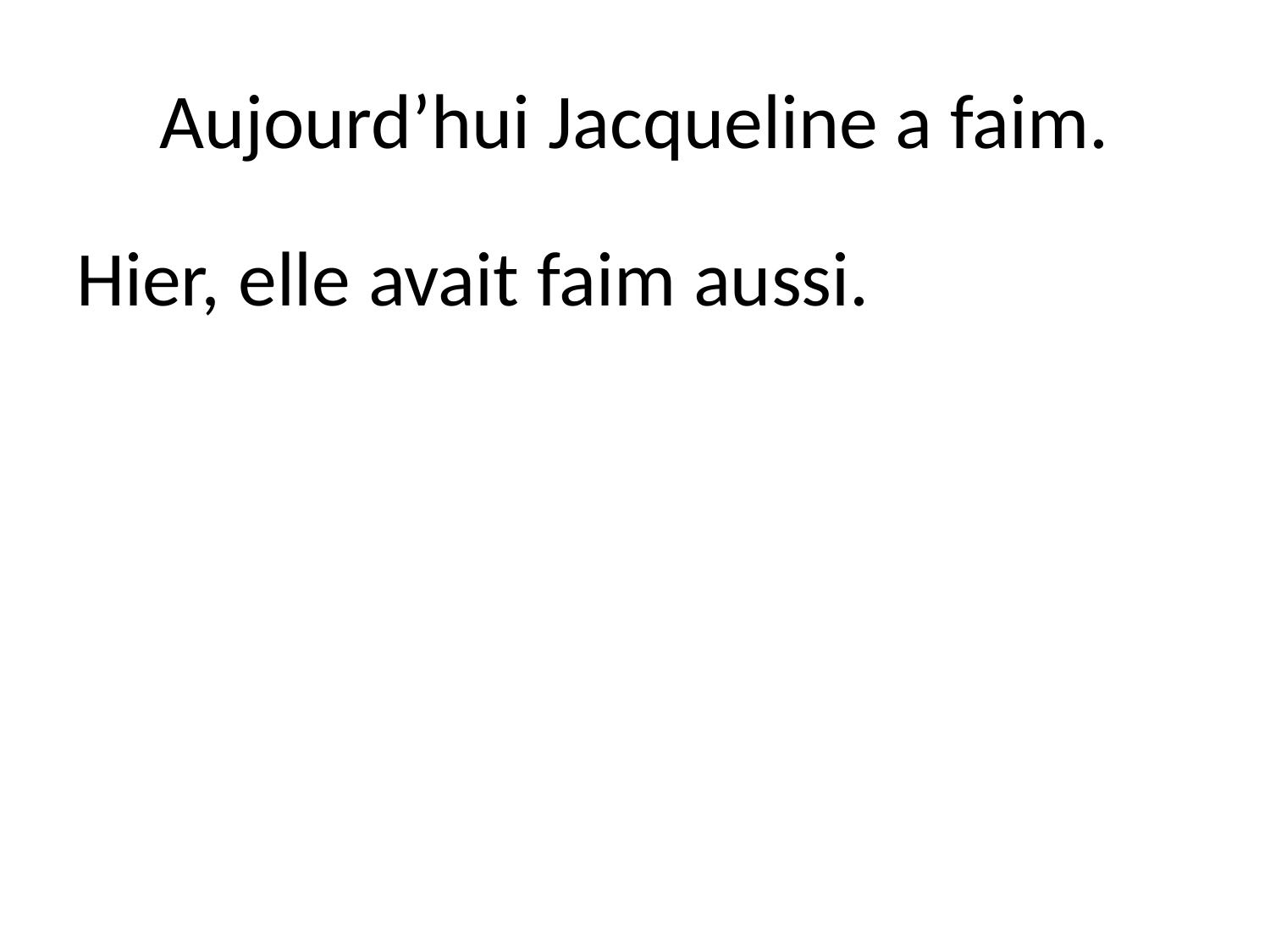

# Aujourd’hui Jacqueline a faim.
Hier, elle avait faim aussi.